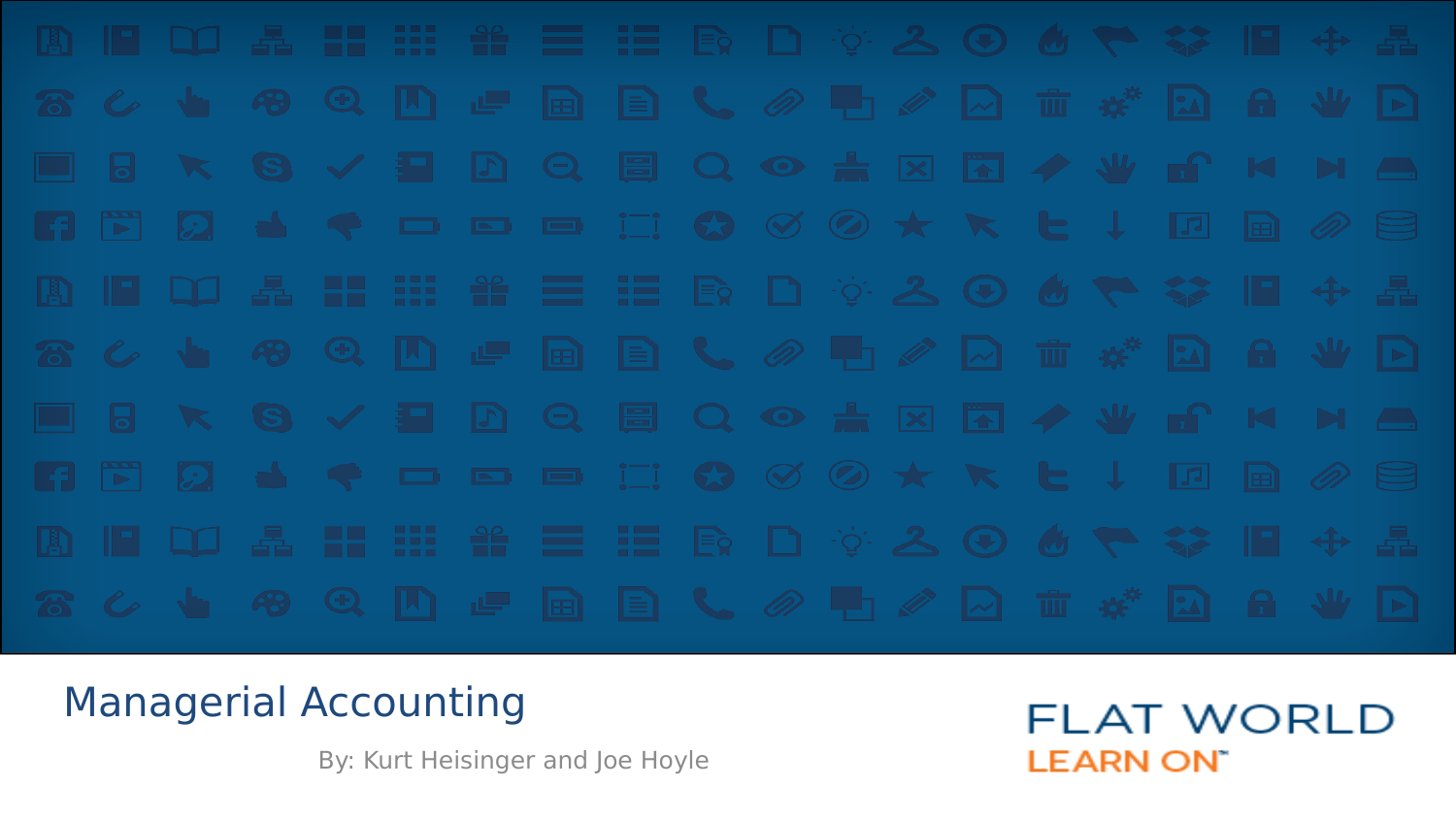

# Managerial Accounting
By: Kurt Heisinger and Joe Hoyle